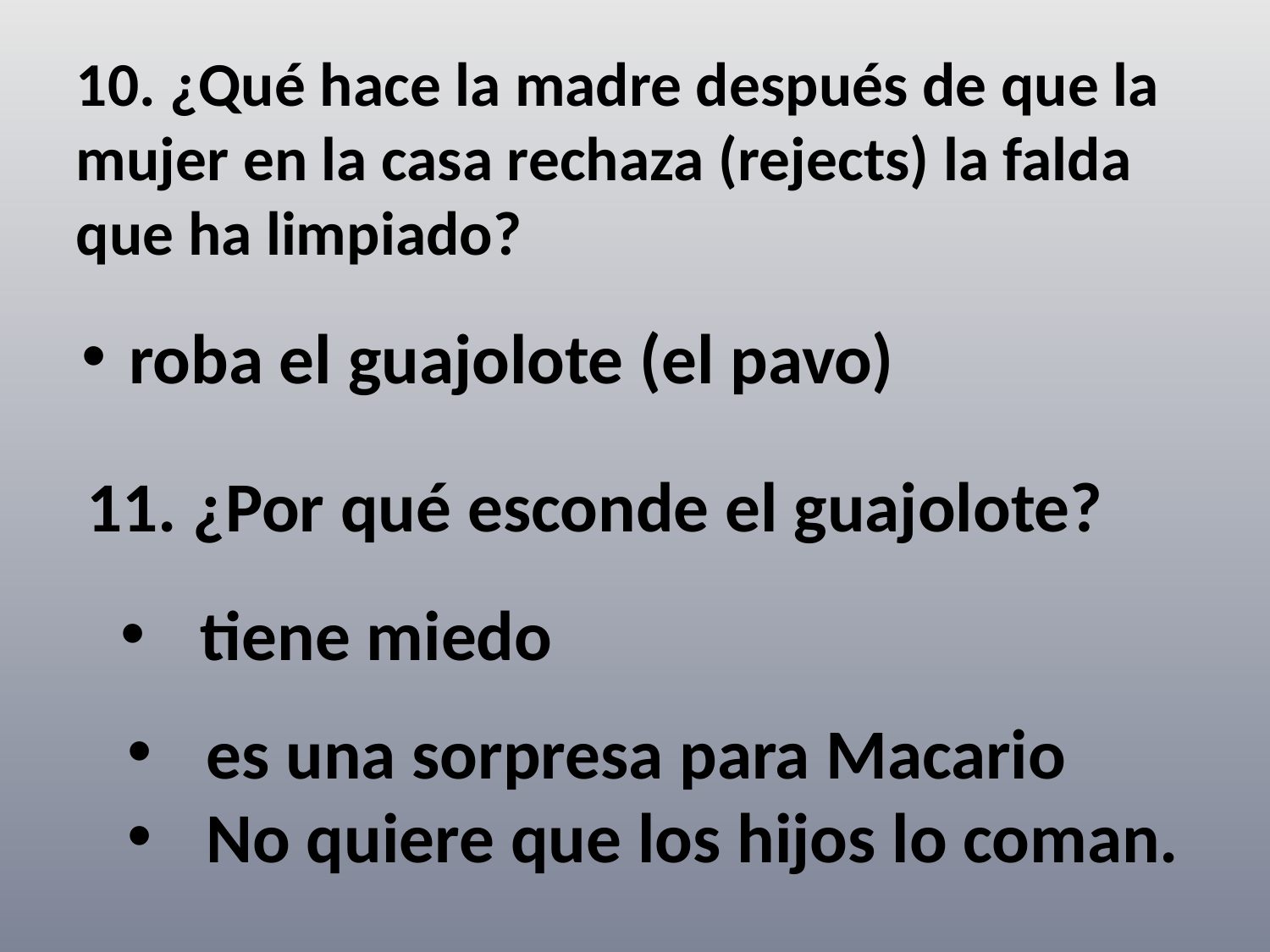

10. ¿Qué hace la madre después de que la mujer en la casa rechaza (rejects) la falda que ha limpiado?
roba el guajolote (el pavo)
11. ¿Por qué esconde el guajolote?
tiene miedo
es una sorpresa para Macario
No quiere que los hijos lo coman.